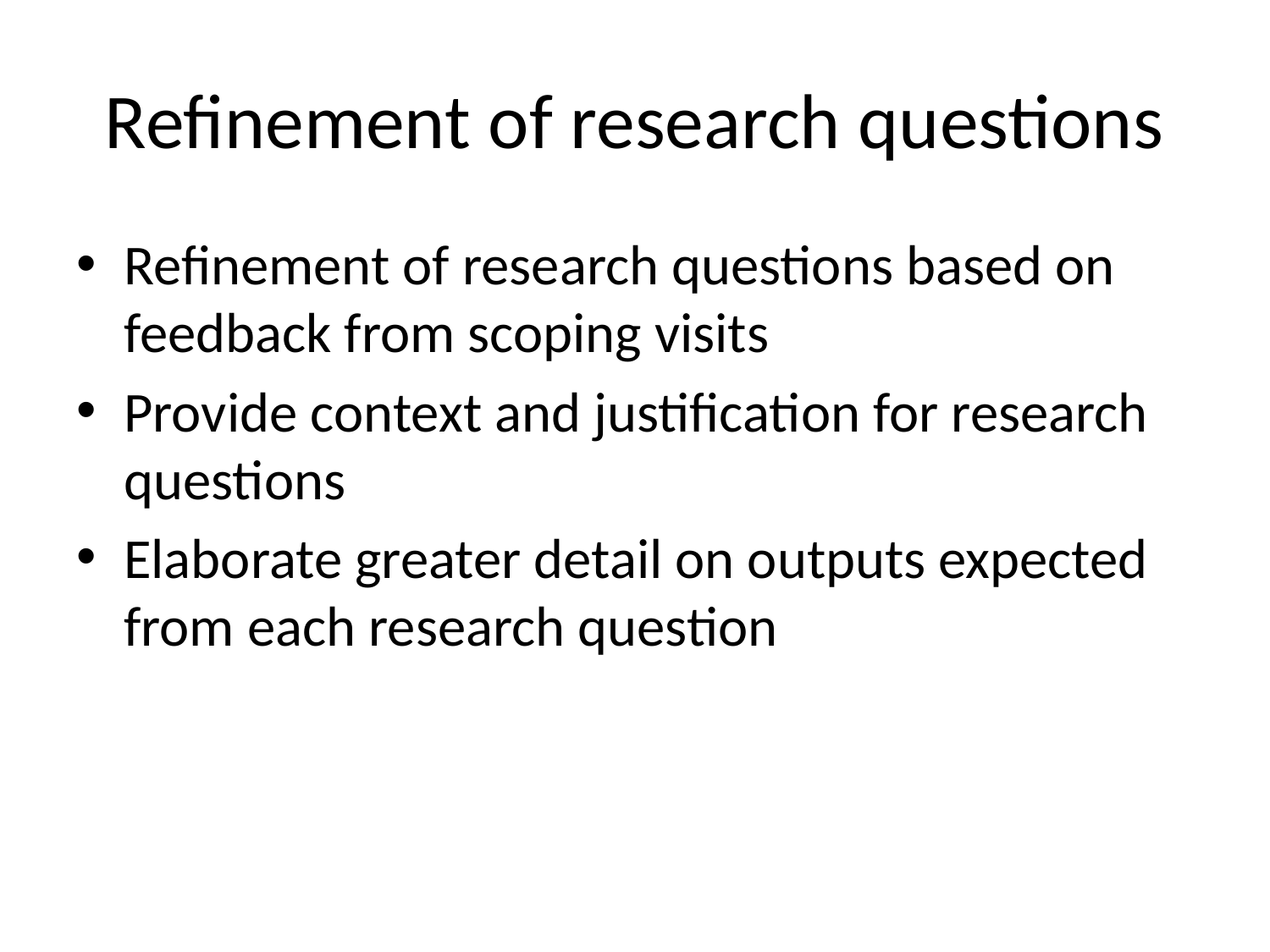

# Refinement of research questions
Refinement of research questions based on feedback from scoping visits
Provide context and justification for research questions
Elaborate greater detail on outputs expected from each research question